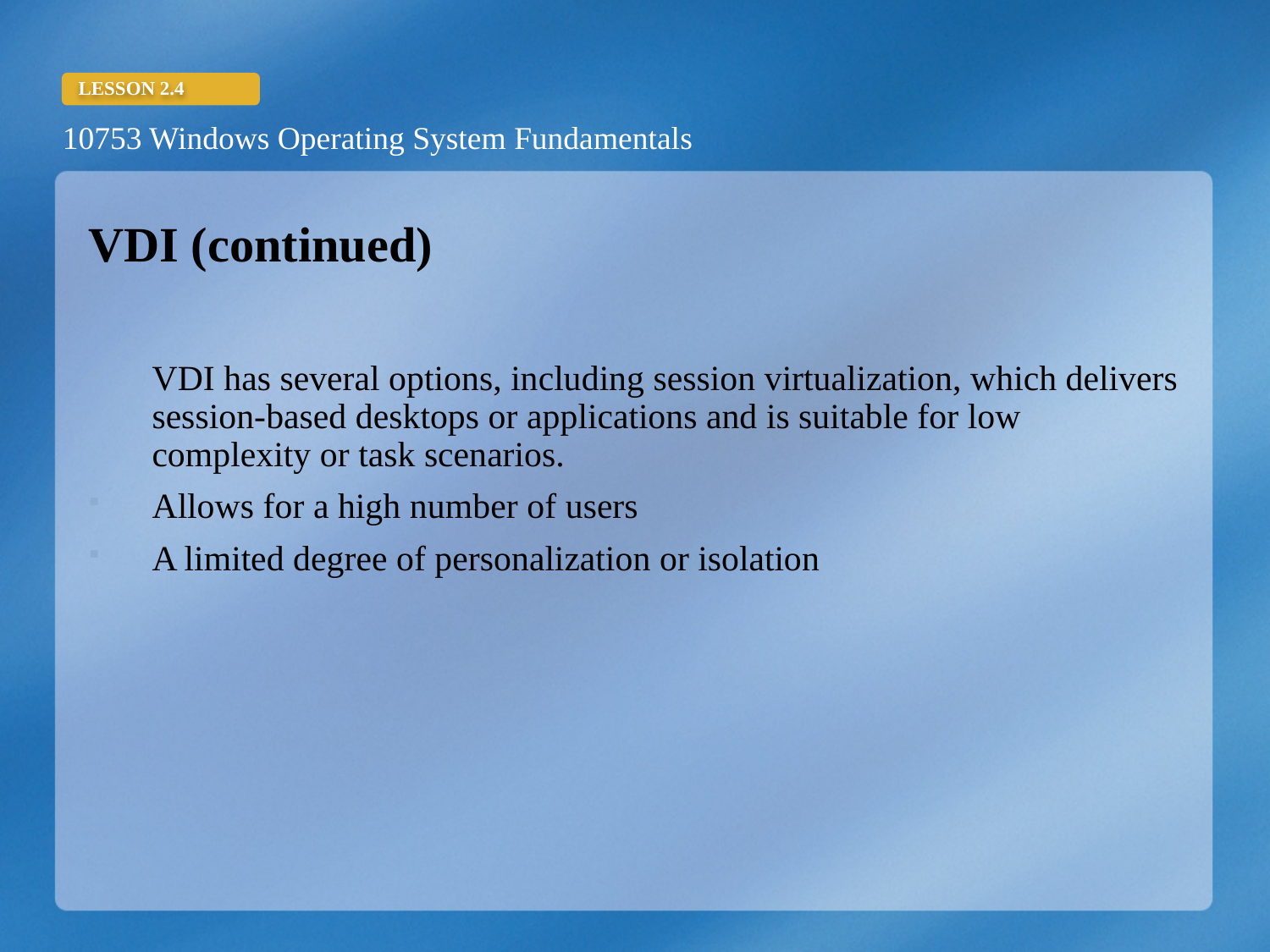

VDI (continued)

VDI has several options, including session virtualization, which delivers session-based desktops or applications and is suitable for low complexity or task scenarios.
Allows for a high number of users
A limited degree of personalization or isolation